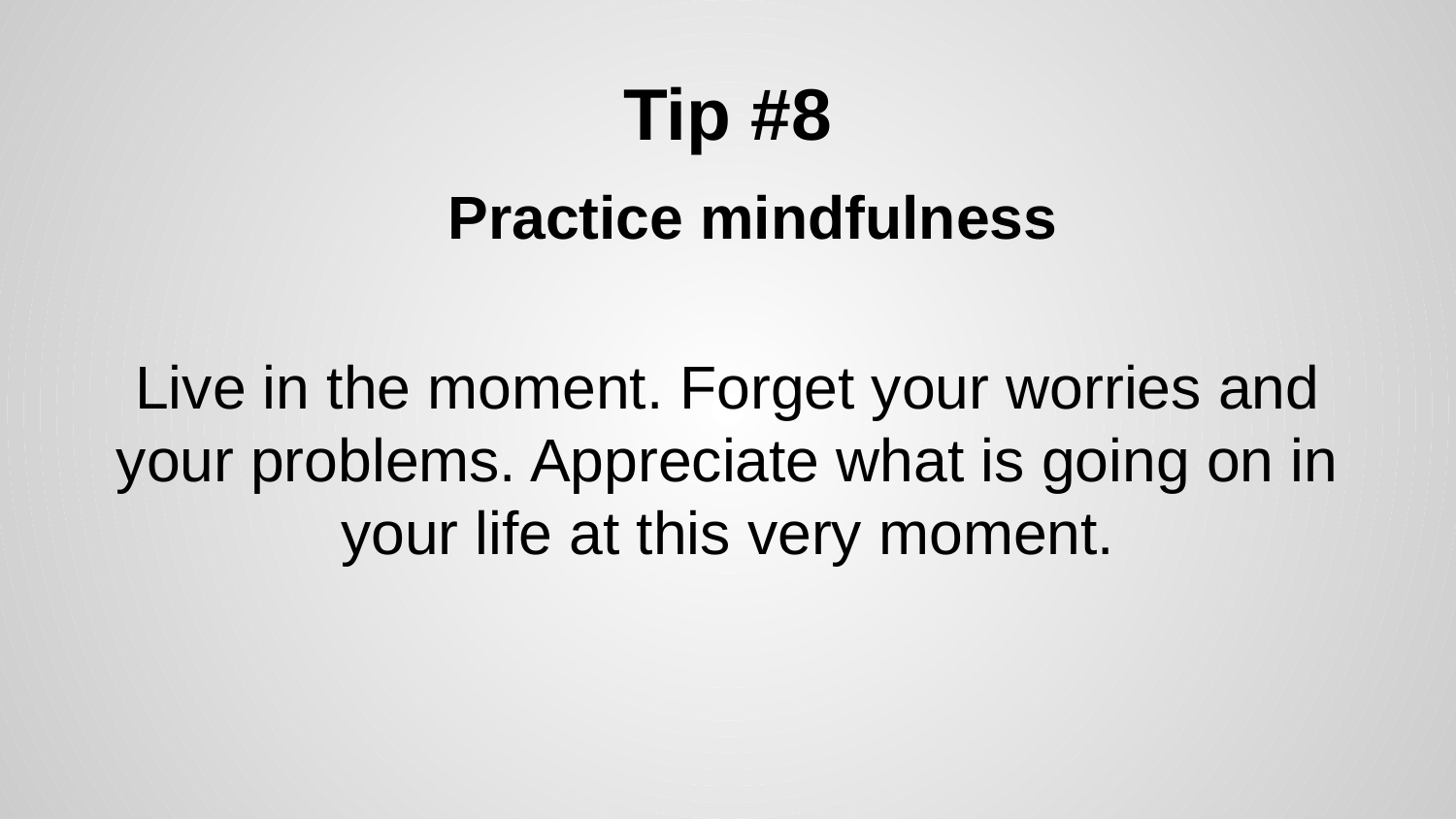

# Tip #8

   Practice mindfulness

Live in the moment. Forget your worries and your problems. Appreciate what is going on in your life at this very moment.